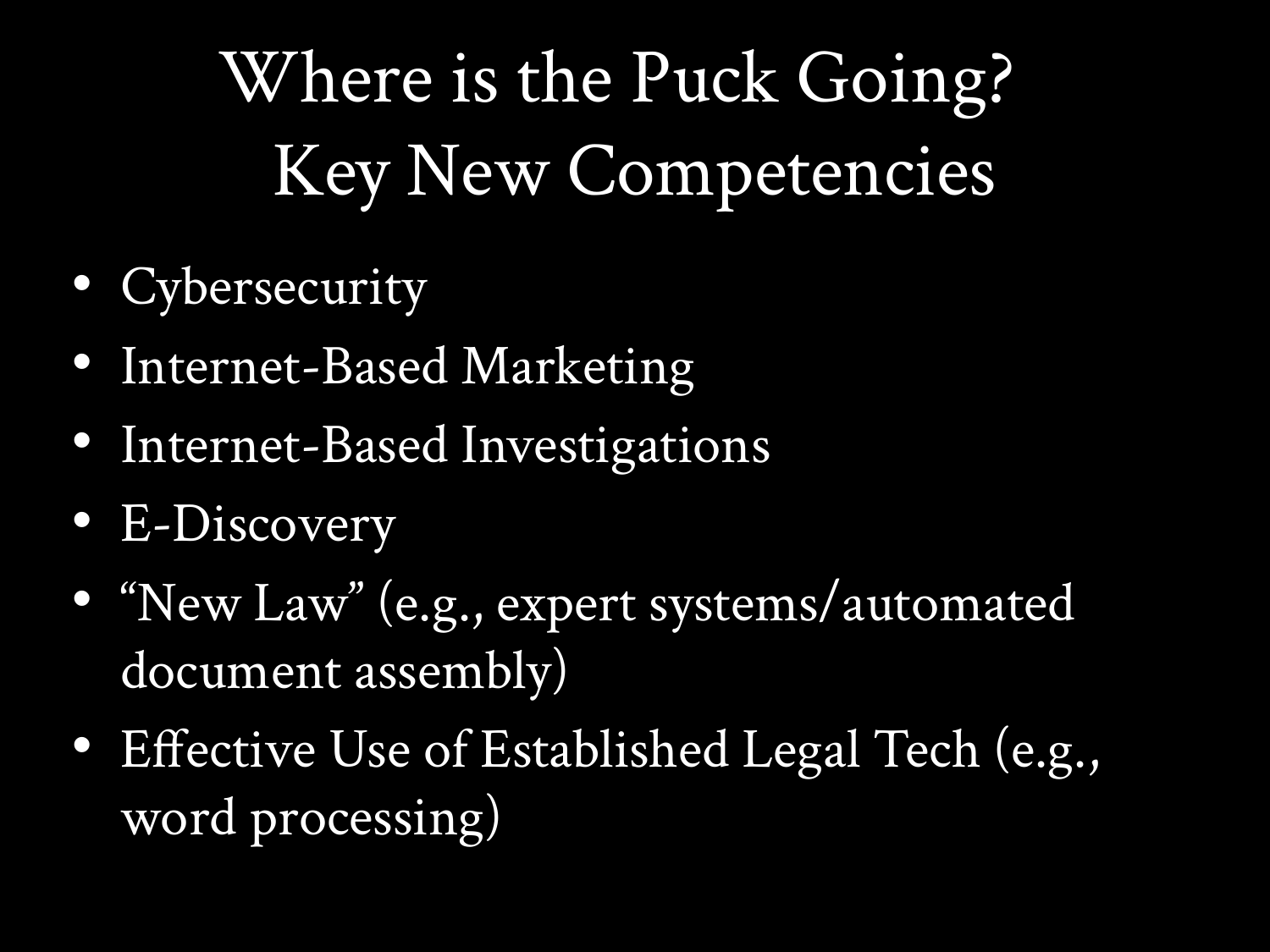

# Where is the Puck Going? Key New Competencies
Cybersecurity
Internet-Based Marketing
Internet-Based Investigations
E-Discovery
“New Law” (e.g., expert systems/automated document assembly)
Effective Use of Established Legal Tech (e.g., word processing)